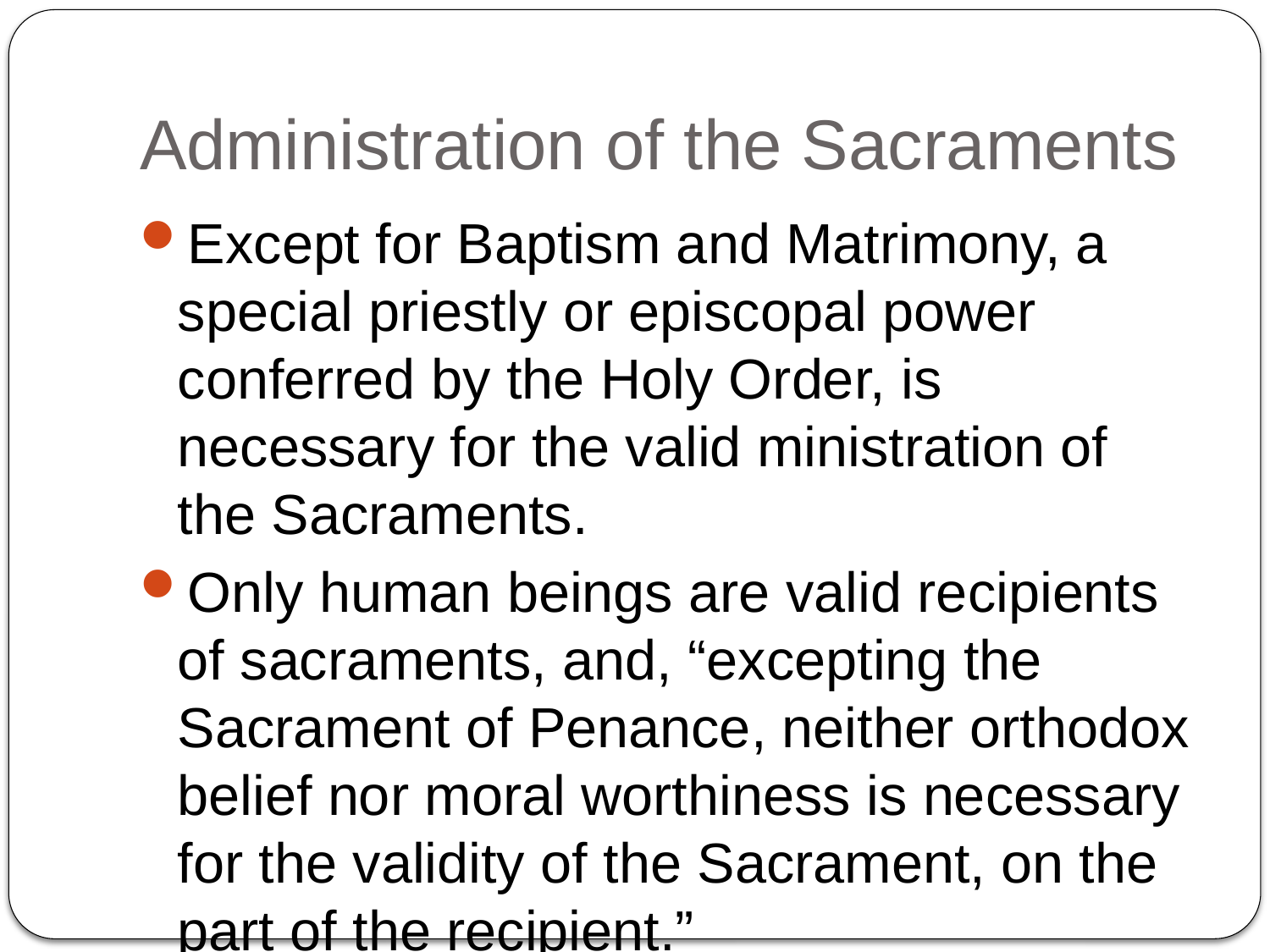

# Administration of the Sacraments
Except for Baptism and Matrimony, a special priestly or episcopal power conferred by the Holy Order, is necessary for the valid ministration of the Sacraments.
Only human beings are valid recipients of sacraments, and, “excepting the Sacrament of Penance, neither orthodox belief nor moral worthiness is necessary for the validity of the Sacrament, on the part of the recipient.”